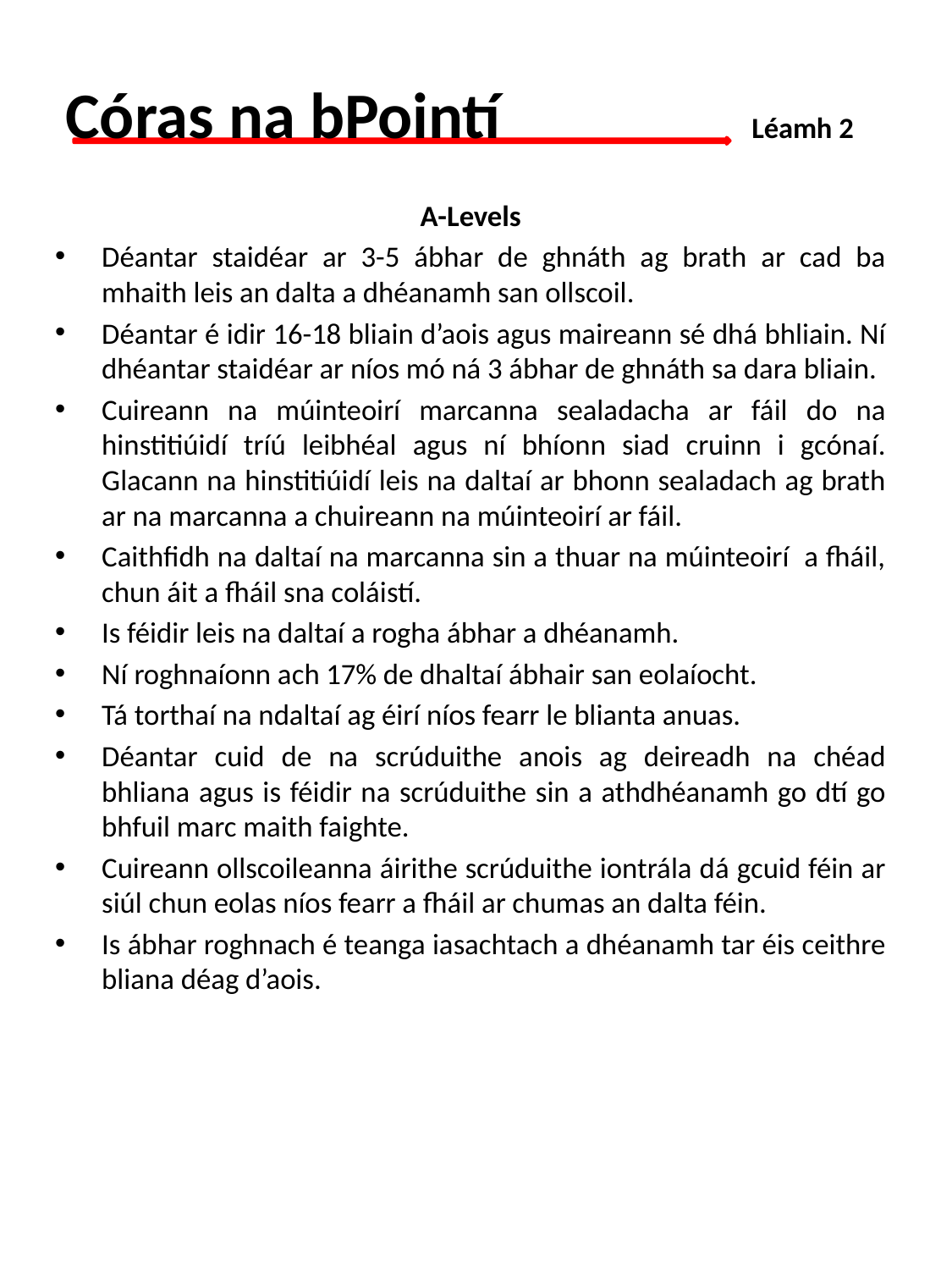

# Córas na bPointí	               Léamh 2

A-Levels
Déantar staidéar ar 3-5 ábhar de ghnáth ag brath ar cad ba mhaith leis an dalta a dhéanamh san ollscoil.
Déantar é idir 16-18 bliain d’aois agus maireann sé dhá bhliain. Ní dhéantar staidéar ar níos mó ná 3 ábhar de ghnáth sa dara bliain.
Cuireann na múinteoirí marcanna sealadacha ar fáil do na hinstitiúidí tríú leibhéal agus ní bhíonn siad cruinn i gcónaí. Glacann na hinstitiúidí leis na daltaí ar bhonn sealadach ag brath ar na marcanna a chuireann na múinteoirí ar fáil.
Caithfidh na daltaí na marcanna sin a thuar na múinteoirí  a fháil, chun áit a fháil sna coláistí.
Is féidir leis na daltaí a rogha ábhar a dhéanamh.
Ní roghnaíonn ach 17% de dhaltaí ábhair san eolaíocht.
Tá torthaí na ndaltaí ag éirí níos fearr le blianta anuas.
Déantar cuid de na scrúduithe anois ag deireadh na chéad bhliana agus is féidir na scrúduithe sin a athdhéanamh go dtí go bhfuil marc maith faighte.
Cuireann ollscoileanna áirithe scrúduithe iontrála dá gcuid féin ar siúl chun eolas níos fearr a fháil ar chumas an dalta féin.
Is ábhar roghnach é teanga iasachtach a dhéanamh tar éis ceithre bliana déag d’aois.